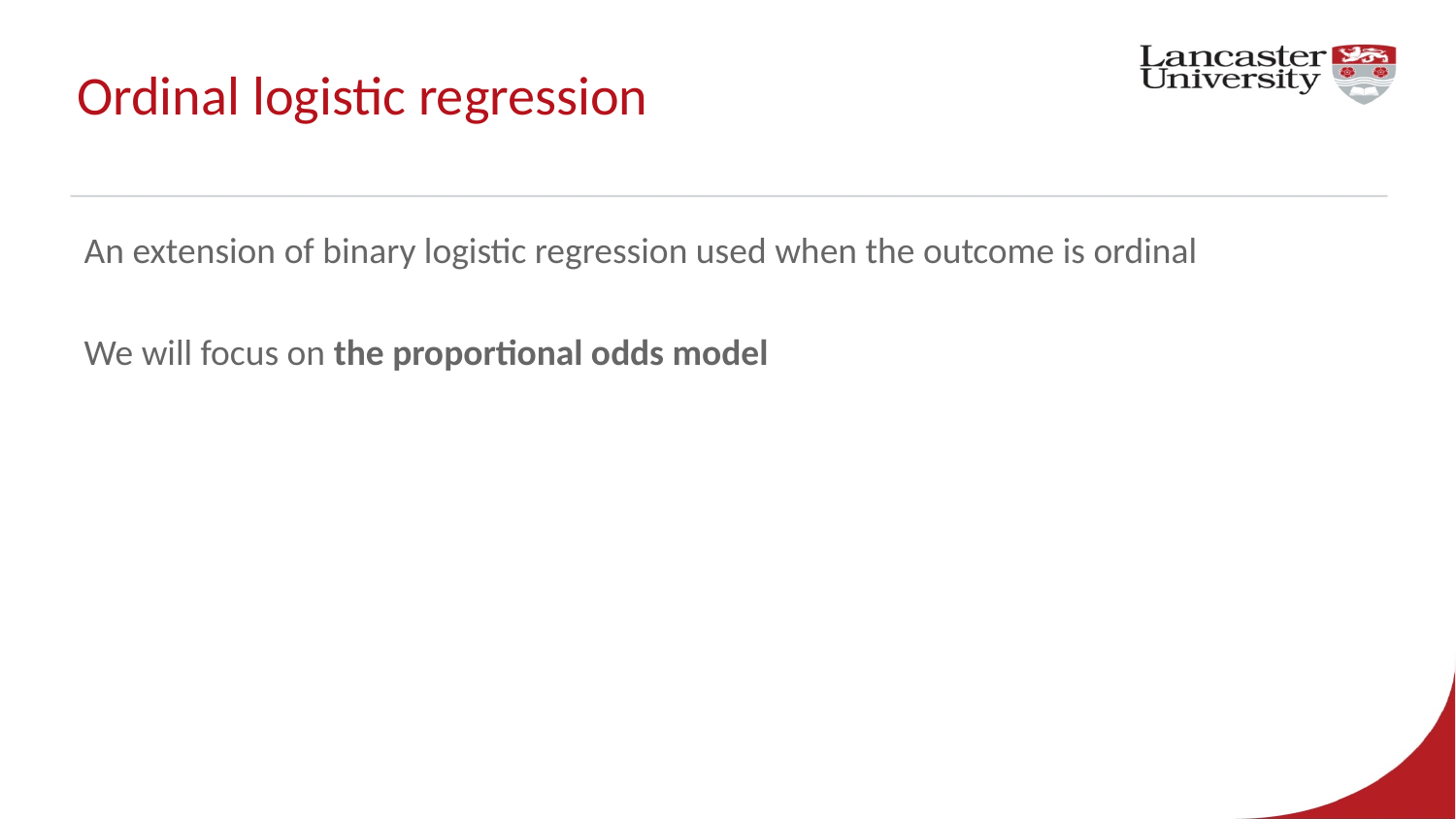

# Ordinal logistic regression
An extension of binary logistic regression used when the outcome is ordinal

We will focus on the proportional odds model